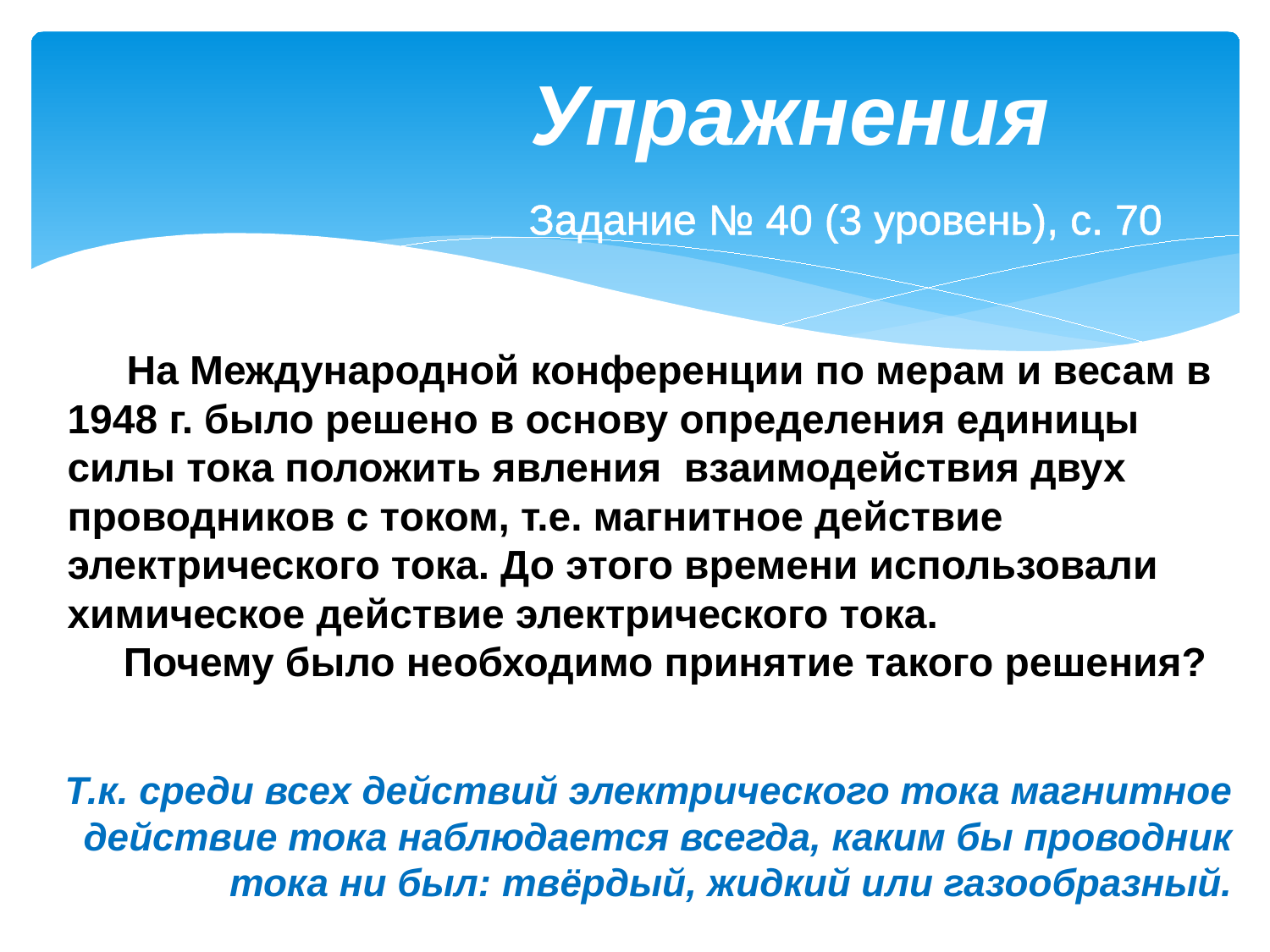

# Упражнения
Задание № 40 (3 уровень), с. 70
     На Международной конференции по мерам и весам в 1948 г. было решено в основу определения единицы силы тока положить явления  взаимодействия двух проводников с током, т.е. магнитное действие  электрического тока. До этого времени использовали химическое действие электрического тока.
     Почему было необходимо принятие такого решения?
Т.к. среди всех действий электрического тока магнитное действие тока наблюдается всегда, каким бы проводник тока ни был: твёрдый, жидкий или газообразный.